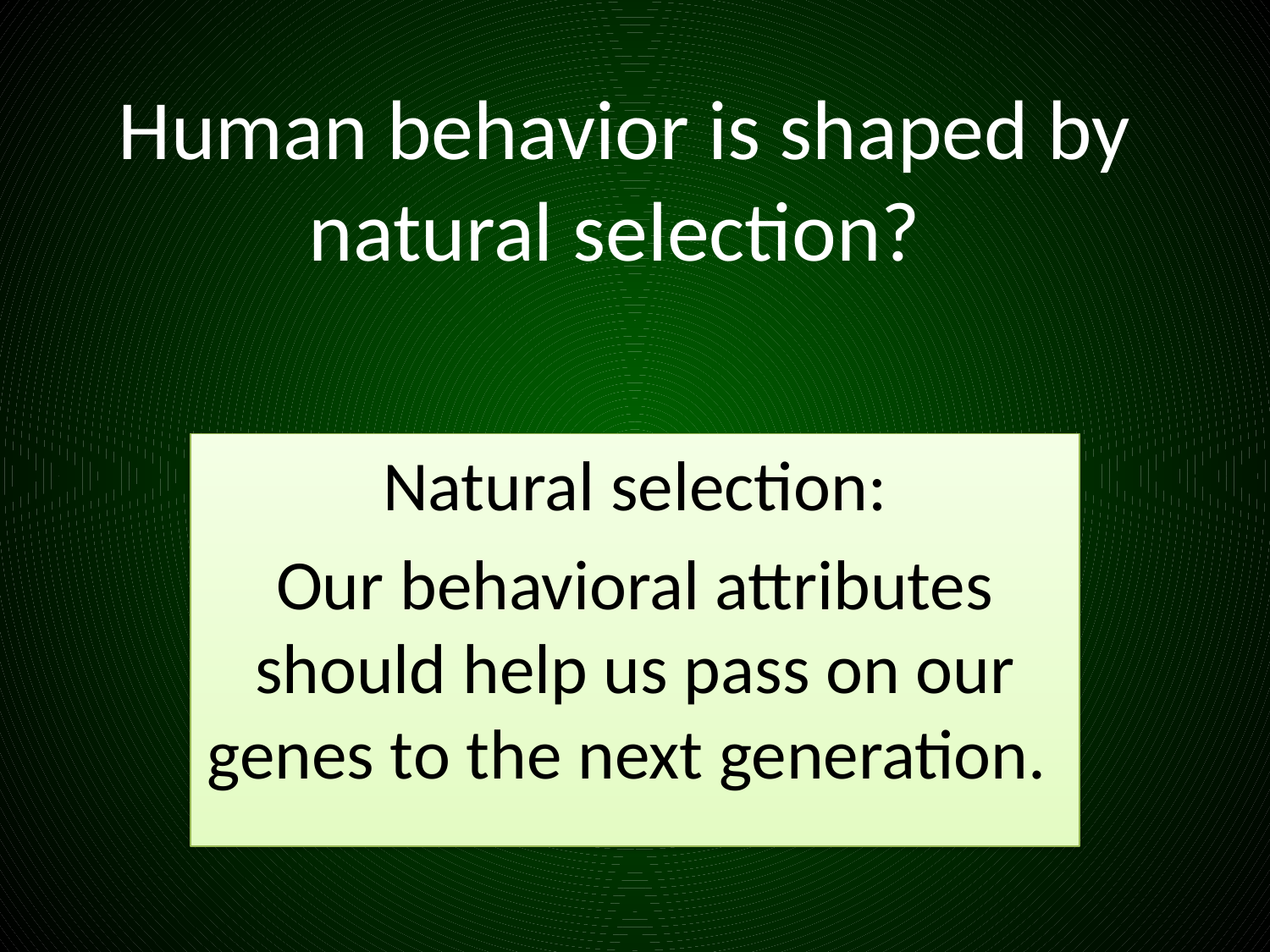

# Human behavior is shaped by natural selection?
Natural selection:
Our behavioral attributes should help us pass on our genes to the next generation.